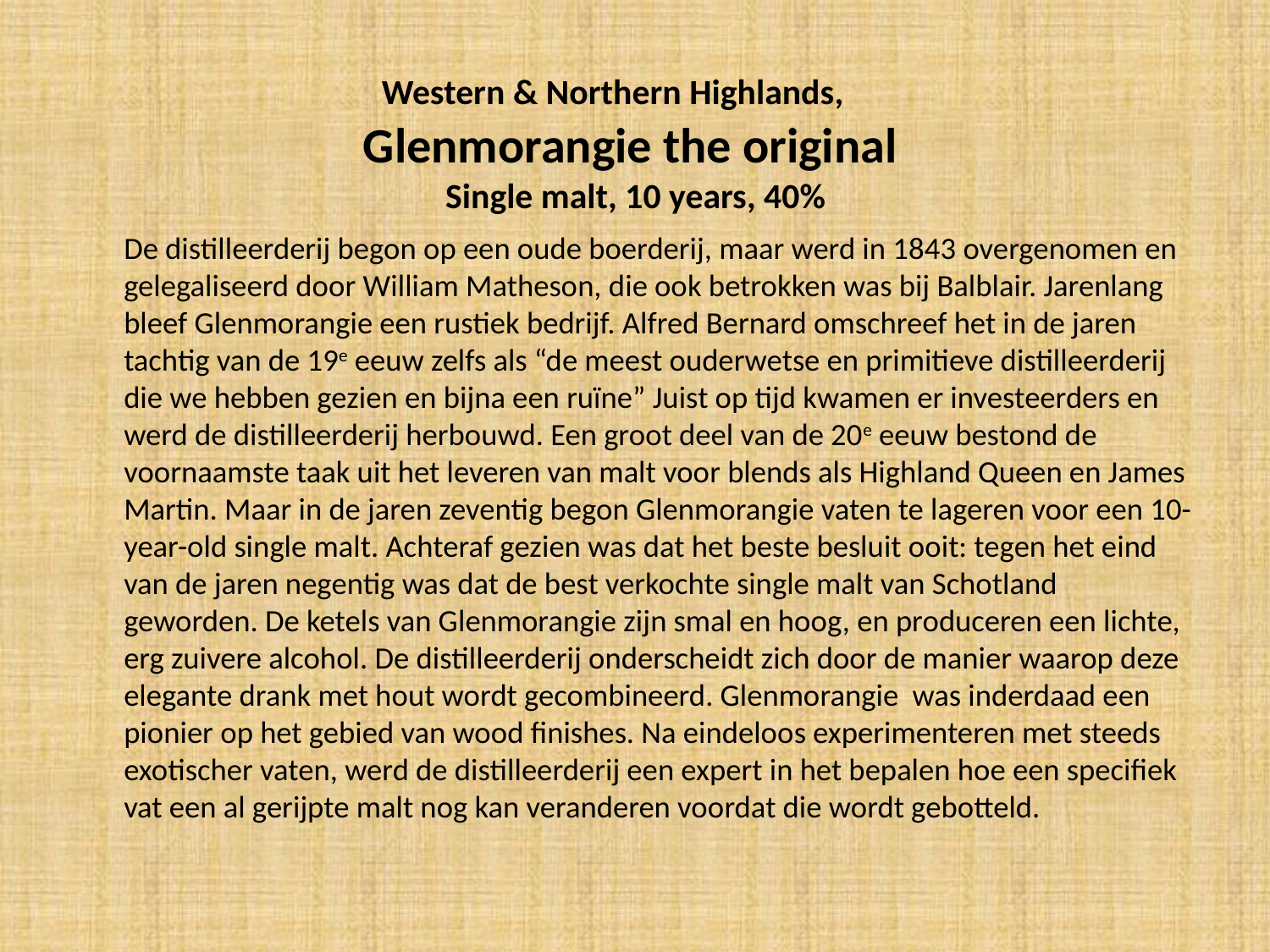

# Western & Northern Highlands, Glenmorangie the original Single malt, 10 years, 40%
	De distilleerderij begon op een oude boerderij, maar werd in 1843 overgenomen en gelegaliseerd door William Matheson, die ook betrokken was bij Balblair. Jarenlang bleef Glenmorangie een rustiek bedrijf. Alfred Bernard omschreef het in de jaren tachtig van de 19e eeuw zelfs als “de meest ouderwetse en primitieve distilleerderij die we hebben gezien en bijna een ruïne” Juist op tijd kwamen er investeerders en werd de distilleerderij herbouwd. Een groot deel van de 20e eeuw bestond de voornaamste taak uit het leveren van malt voor blends als Highland Queen en James Martin. Maar in de jaren zeventig begon Glenmorangie vaten te lageren voor een 10-year-old single malt. Achteraf gezien was dat het beste besluit ooit: tegen het eind van de jaren negentig was dat de best verkochte single malt van Schotland geworden. De ketels van Glenmorangie zijn smal en hoog, en produceren een lichte, erg zuivere alcohol. De distilleerderij onderscheidt zich door de manier waarop deze elegante drank met hout wordt gecombineerd. Glenmorangie  was inderdaad een pionier op het gebied van wood finishes. Na eindeloos experimenteren met steeds exotischer vaten, werd de distilleerderij een expert in het bepalen hoe een specifiek vat een al gerijpte malt nog kan veranderen voordat die wordt gebotteld.